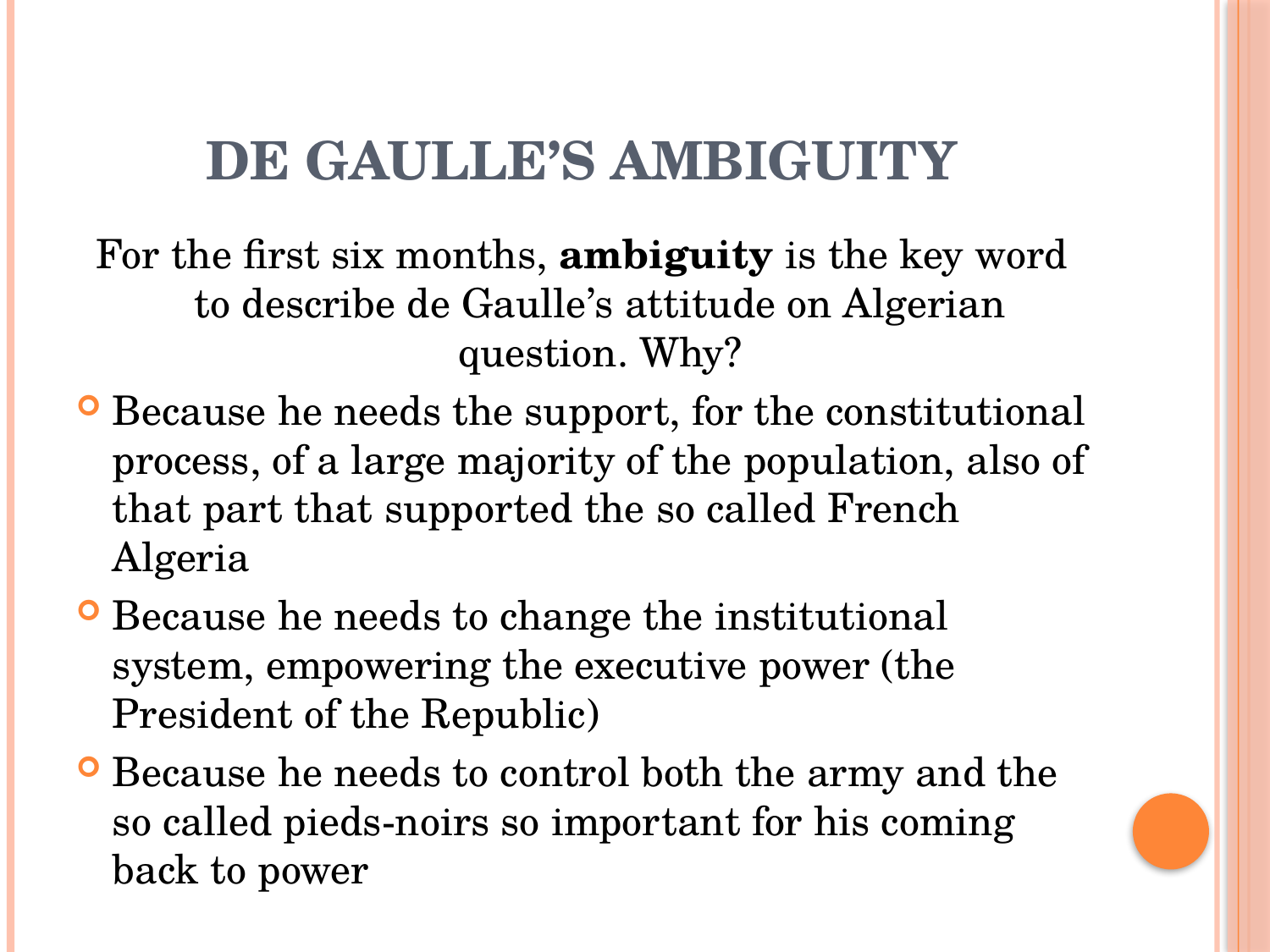

# DE GAULLE’S AMBIGUITY
For the first six months, ambiguity is the key word to describe de Gaulle’s attitude on Algerian question. Why?
Because he needs the support, for the constitutional process, of a large majority of the population, also of that part that supported the so called French Algeria
Because he needs to change the institutional system, empowering the executive power (the President of the Republic)
Because he needs to control both the army and the so called pieds-noirs so important for his coming back to power